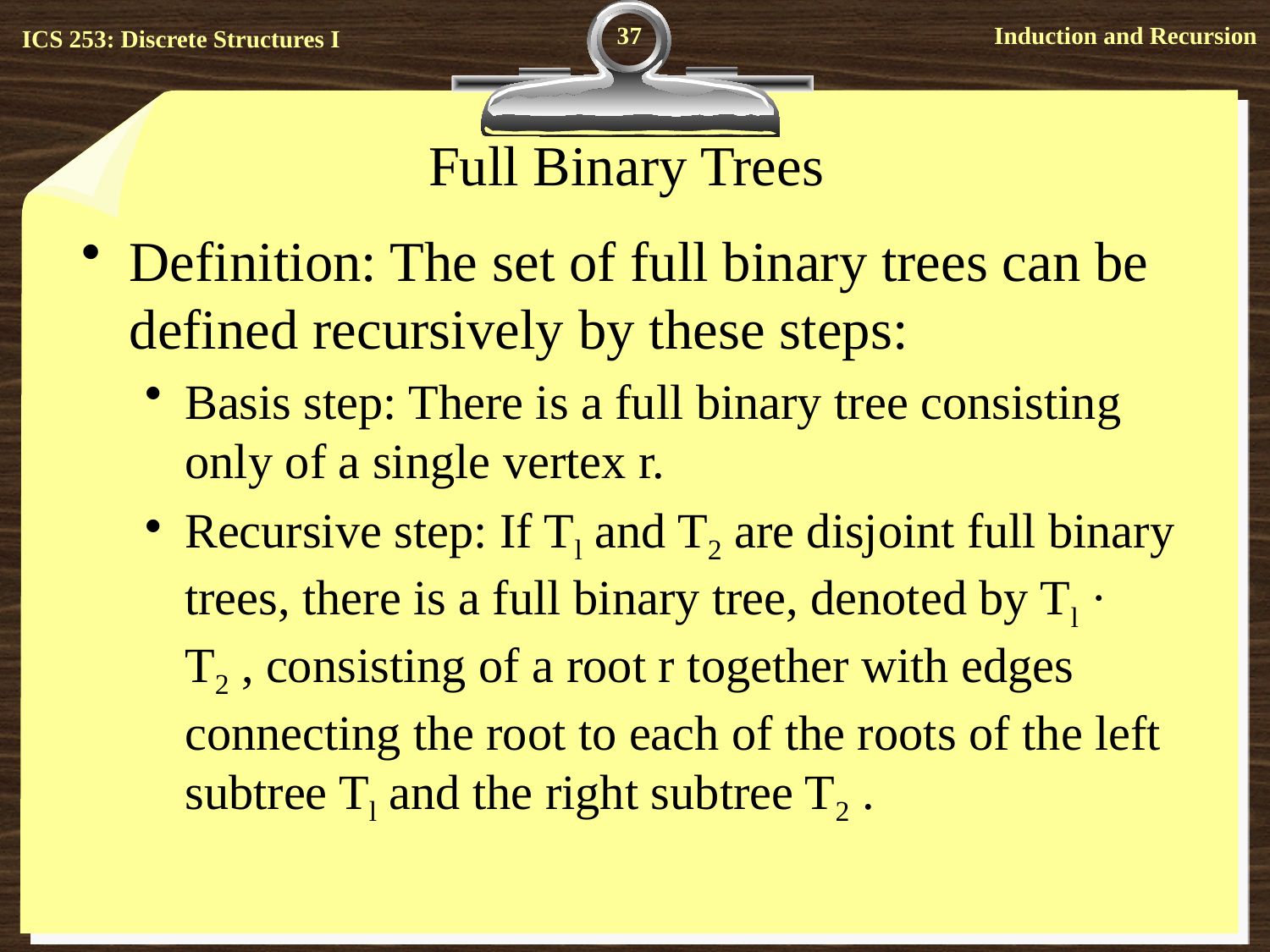

37
# Full Binary Trees
Definition: The set of full binary trees can be defined recursively by these steps:
Basis step: There is a full binary tree consisting only of a single vertex r.
Recursive step: If Tl and T2 are disjoint full binary trees, there is a full binary tree, denoted by Tl · T2 , consisting of a root r together with edges connecting the root to each of the roots of the left subtree Tl and the right subtree T2 .